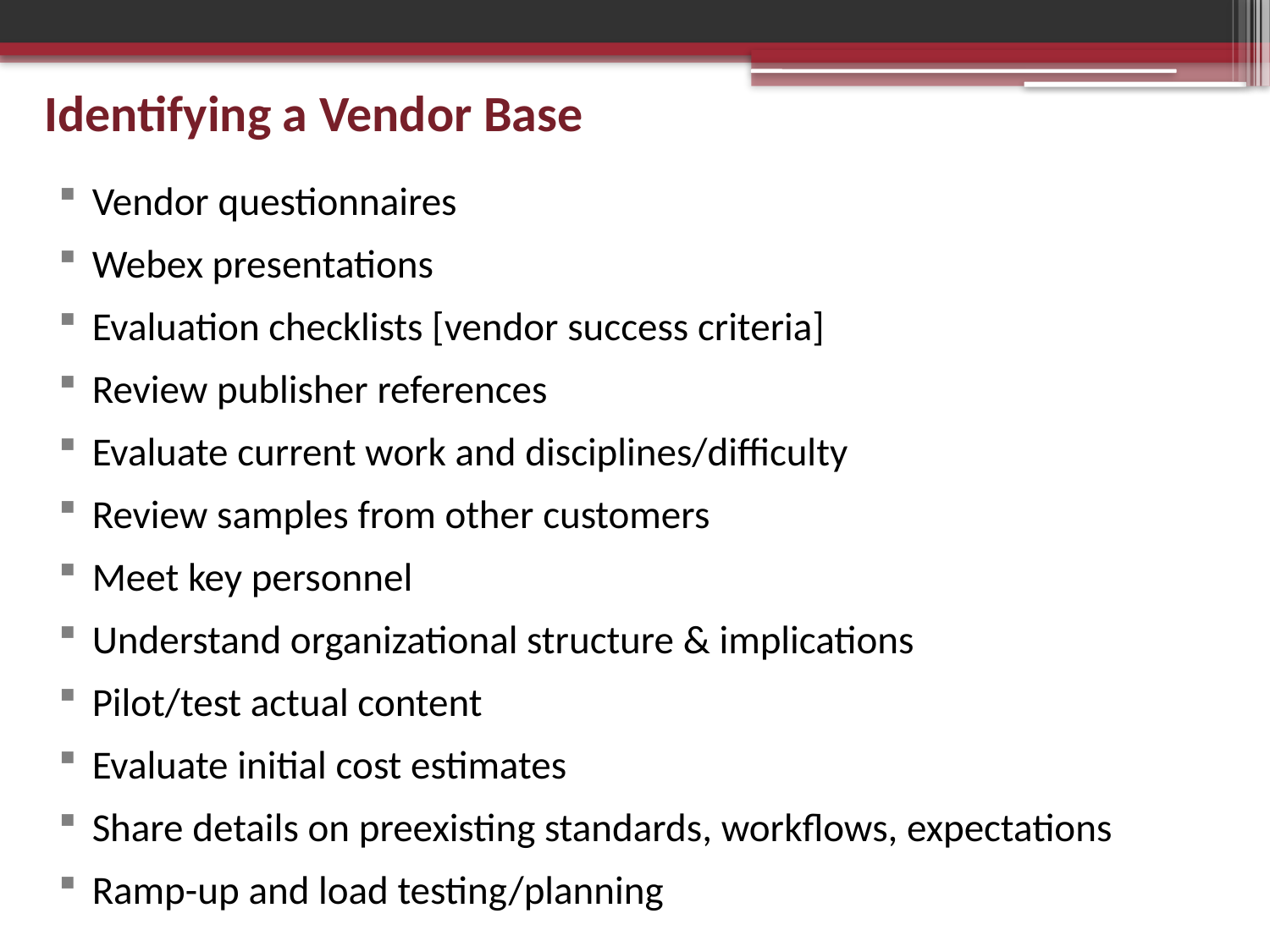

# Identifying a Vendor Base
Vendor questionnaires
Webex presentations
Evaluation checklists [vendor success criteria]
Review publisher references
Evaluate current work and disciplines/difficulty
Review samples from other customers
Meet key personnel
Understand organizational structure & implications
Pilot/test actual content
Evaluate initial cost estimates
Share details on preexisting standards, workflows, expectations
Ramp-up and load testing/planning